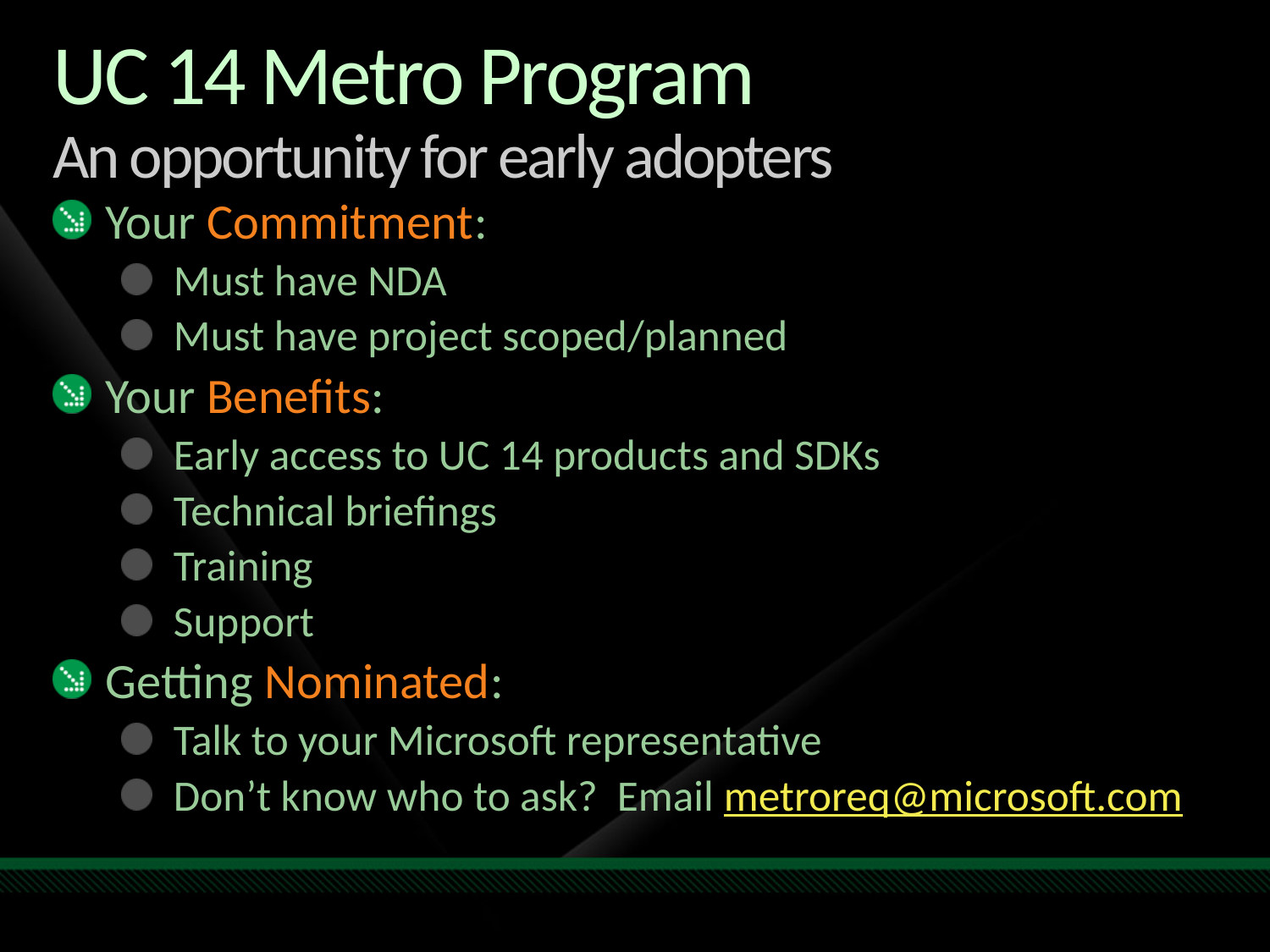

# UC 14 Metro Program An opportunity for early adopters
Your Commitment:
Must have NDA
Must have project scoped/planned
Your Benefits:
Early access to UC 14 products and SDKs
Technical briefings
Training
Support
Getting Nominated:
Talk to your Microsoft representative
Don’t know who to ask?  Email metroreq@microsoft.com